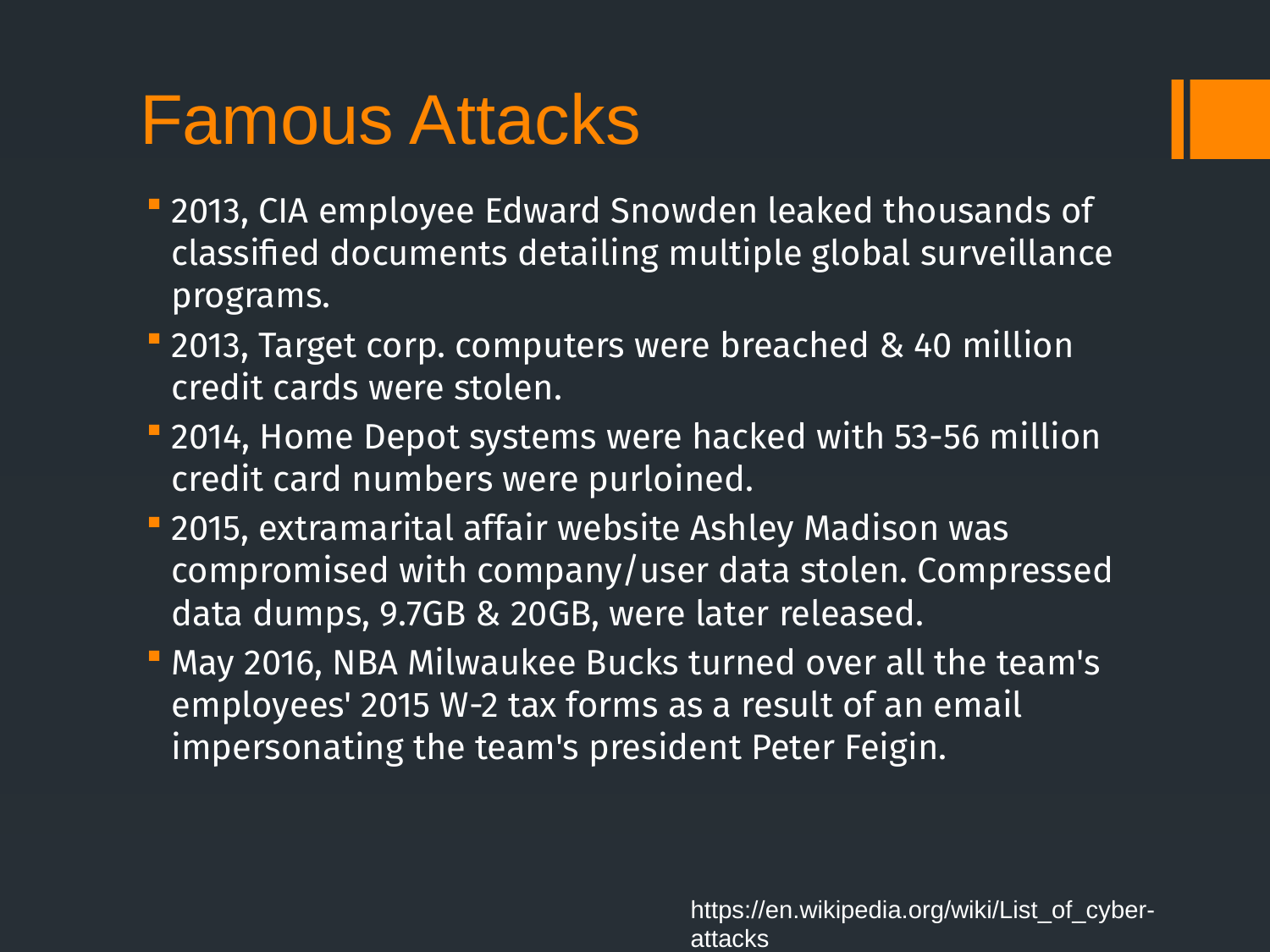

# Famous Attacks
2013, CIA employee Edward Snowden leaked thousands of classified documents detailing multiple global surveillance programs.
2013, Target corp. computers were breached & 40 million credit cards were stolen.
2014, Home Depot systems were hacked with 53-56 million credit card numbers were purloined.
2015, extramarital affair website Ashley Madison was compromised with company/user data stolen. Compressed data dumps, 9.7GB & 20GB, were later released.
May 2016, NBA Milwaukee Bucks turned over all the team's employees' 2015 W-2 tax forms as a result of an email impersonating the team's president Peter Feigin.
https://en.wikipedia.org/wiki/List_of_cyber-attacks